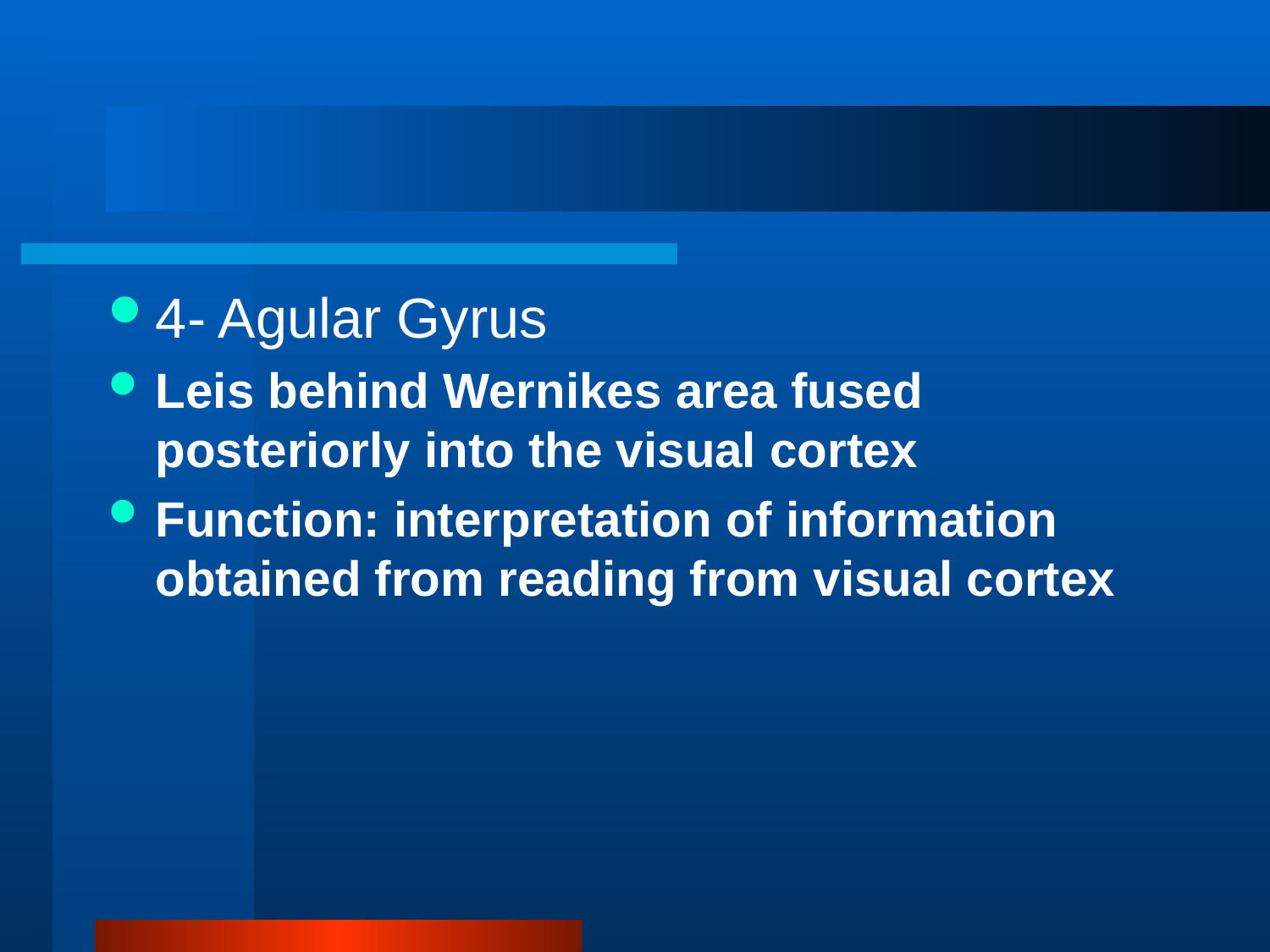

#
4- Agular Gyrus
Leis behind Wernikes area fused posteriorly into the visual cortex
Function: interpretation of information obtained from reading from visual cortex